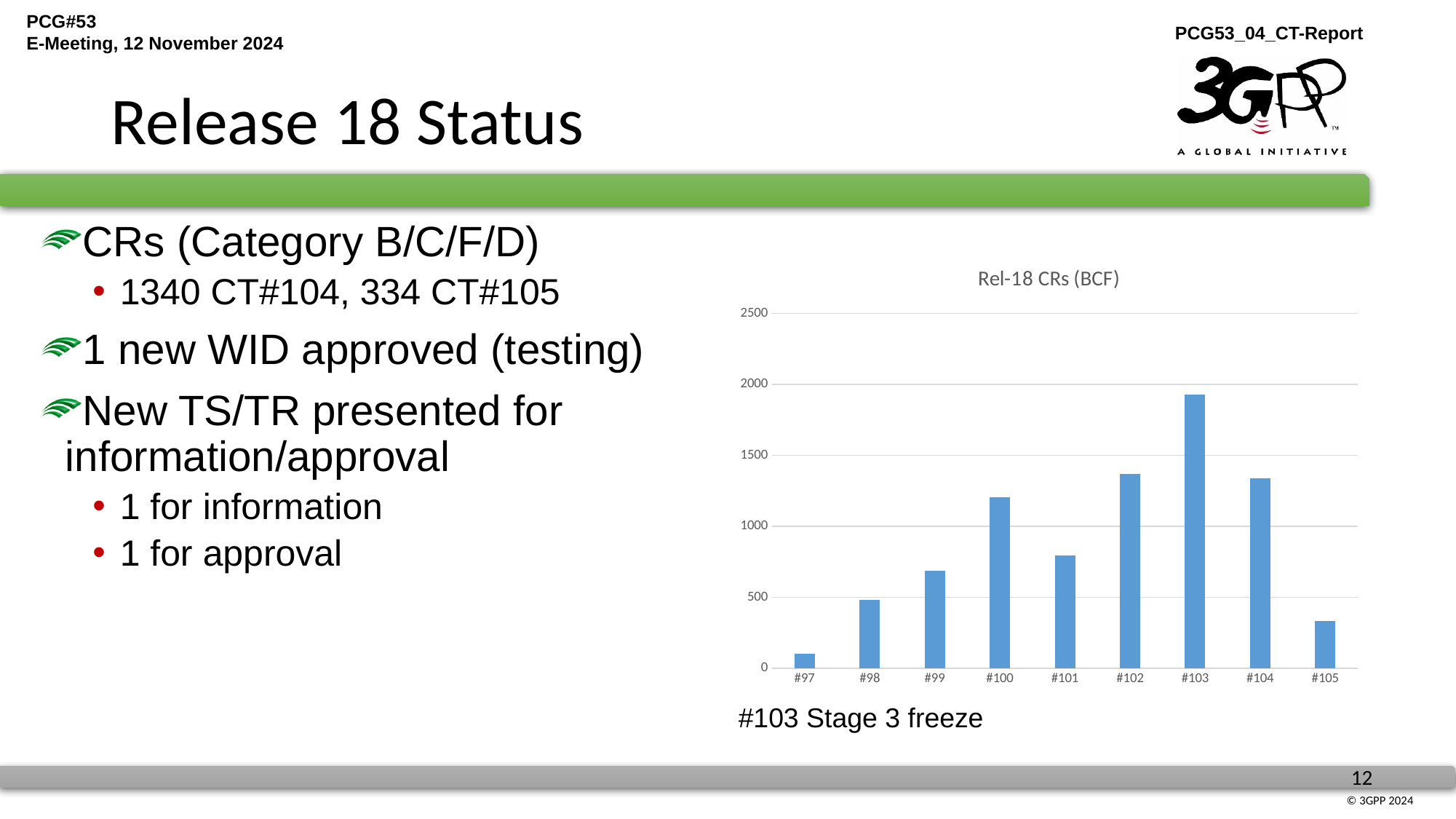

# Release 18 Status
CRs (Category B/C/F/D)
1340 CT#104, 334 CT#105
1 new WID approved (testing)
New TS/TR presented for information/approval
1 for information
1 for approval

### Chart: Rel-18 CRs (BCF)

| Category |  |
|---|---|
| #97 | 103.0 |
| #98 | 482.0 |
| #99 | 688.0 |
| #100 | 1205.0 |
| #101 | 794.0 |
| #102 | 1367.0 |
| #103 | 1926.0 |
| #104 | 1340.0 |
| #105 | 334.0 |
#103 Stage 3 freeze